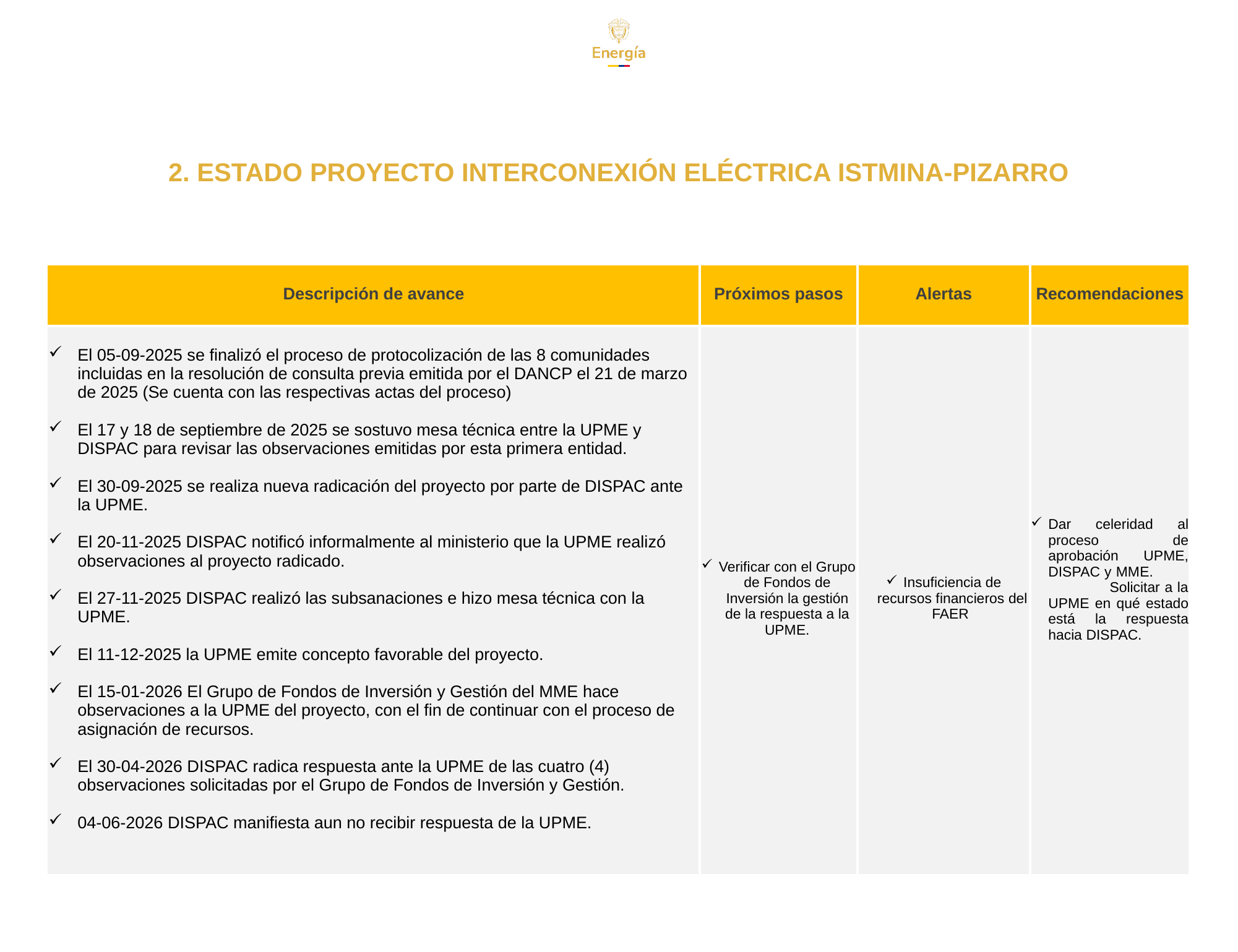

2. ESTADO PROYECTO INTERCONEXIÓN ELÉCTRICA ISTMINA-PIZARRO
| Descripción de avance | Próximos pasos | Alertas | Recomendaciones |
| --- | --- | --- | --- |
| El 05-09-2025 se finalizó el proceso de protocolización de las 8 comunidades incluidas en la resolución de consulta previa emitida por el DANCP el 21 de marzo de 2025 (Se cuenta con las respectivas actas del proceso) El 17 y 18 de septiembre de 2025 se sostuvo mesa técnica entre la UPME y DISPAC para revisar las observaciones emitidas por esta primera entidad. El 30-09-2025 se realiza nueva radicación del proyecto por parte de DISPAC ante la UPME. El 20-11-2025 DISPAC notificó informalmente al ministerio que la UPME realizó observaciones al proyecto radicado. El 27-11-2025 DISPAC realizó las subsanaciones e hizo mesa técnica con la UPME. El 11-12-2025 la UPME emite concepto favorable del proyecto. El 15-01-2026 El Grupo de Fondos de Inversión y Gestión del MME hace observaciones a la UPME del proyecto, con el fin de continuar con el proceso de asignación de recursos. El 30-04-2026 DISPAC radica respuesta ante la UPME de las cuatro (4) observaciones solicitadas por el Grupo de Fondos de Inversión y Gestión. 04-06-2026 DISPAC manifiesta aun no recibir respuesta de la UPME. | Verificar con el Grupo de Fondos de Inversión la gestión de la respuesta a la UPME. | Insuficiencia de recursos financieros del FAER | Dar celeridad al proceso de aprobación UPME, DISPAC y MME. Solicitar a la UPME en qué estado está la respuesta hacia DISPAC. |